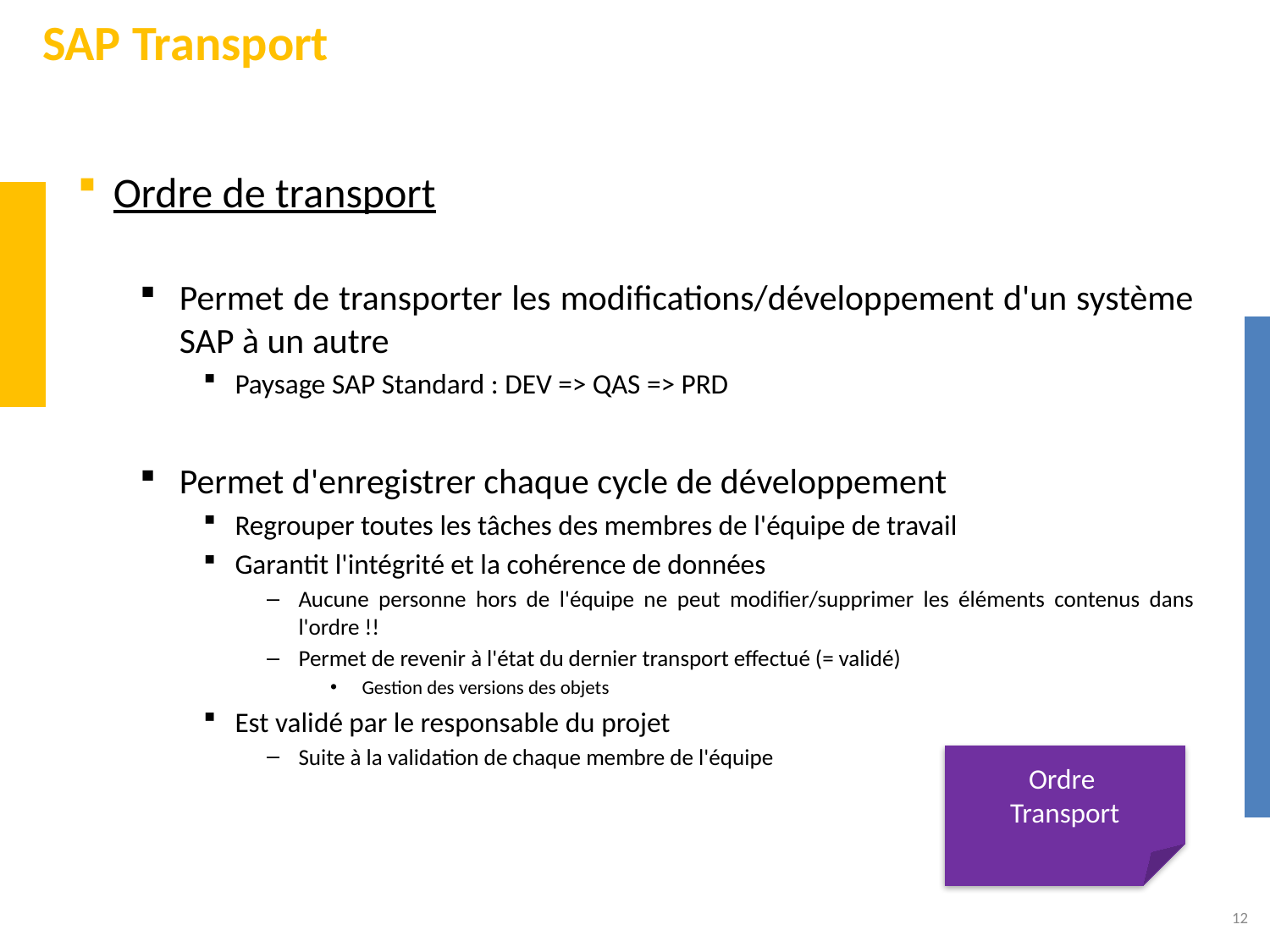

# SAP Transport
Ordre de transport

Permet de transporter les modifications/développement d'un système SAP à un autre
Paysage SAP Standard : DEV => QAS => PRD

Permet d'enregistrer chaque cycle de développement
Regrouper toutes les tâches des membres de l'équipe de travail
Garantit l'intégrité et la cohérence de données
Aucune personne hors de l'équipe ne peut modifier/supprimer les éléments contenus dans l'ordre !!
Permet de revenir à l'état du dernier transport effectué (= validé)
Gestion des versions des objets
Est validé par le responsable du projet
Suite à la validation de chaque membre de l'équipe

Ordre
Transport
12